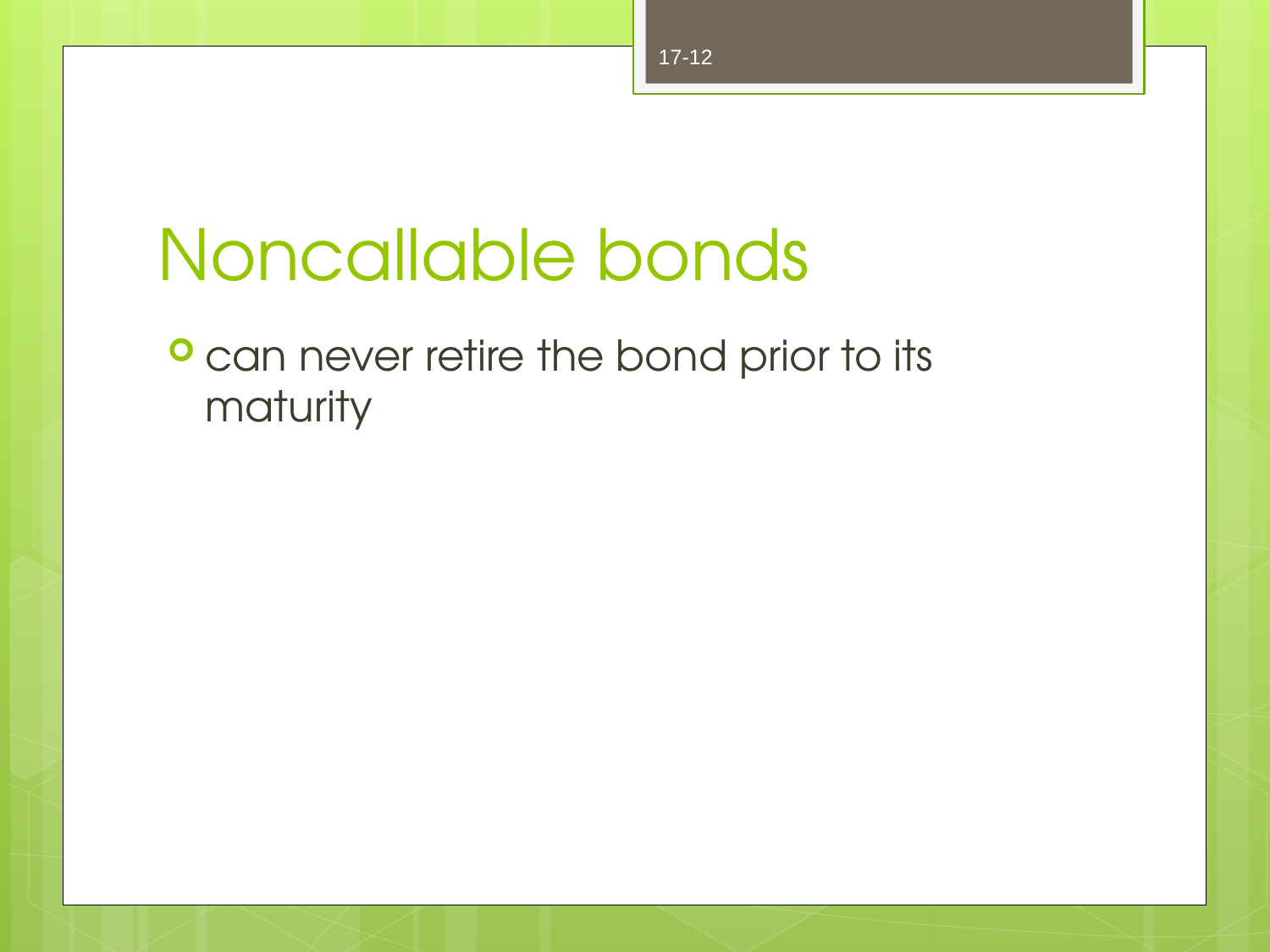

17-12
# Noncallable bonds
can never retire the bond prior to its maturity